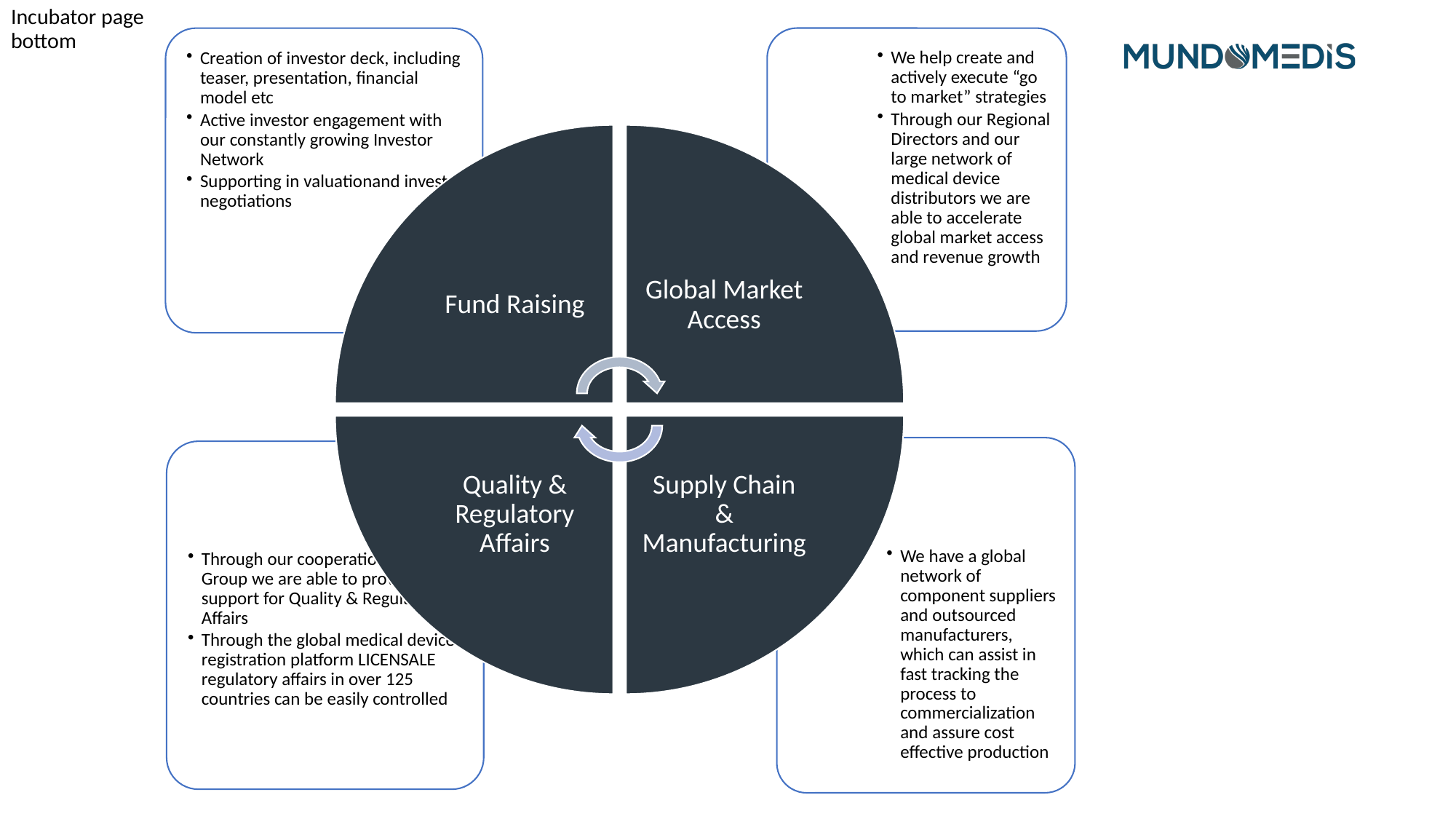

Incubator page bottom
We have a global network of component suppliers and outsourced manufacturers, which can assist in fast tracking the process to commercialization and assure cost effective production
Through our cooperation with Arazy Group we are able to provide global support for Quality & Regulatory Affairs
Through the global medical device registration platform LICENSALE regulatory affairs in over 125 countries can be easily controlled
We help create and actively execute “go to market” strategies
Through our Regional Directors and our large network of medical device distributors we are able to accelerate global market access and revenue growth
Creation of investor deck, including teaser, presentation, financial model etc
Active investor engagement with our constantly growing Investor Network
Supporting in valuationand investor negotiations

Fund Raising
Global Market Access
Supply Chain & Manufacturing
Quality & Regulatory Affairs